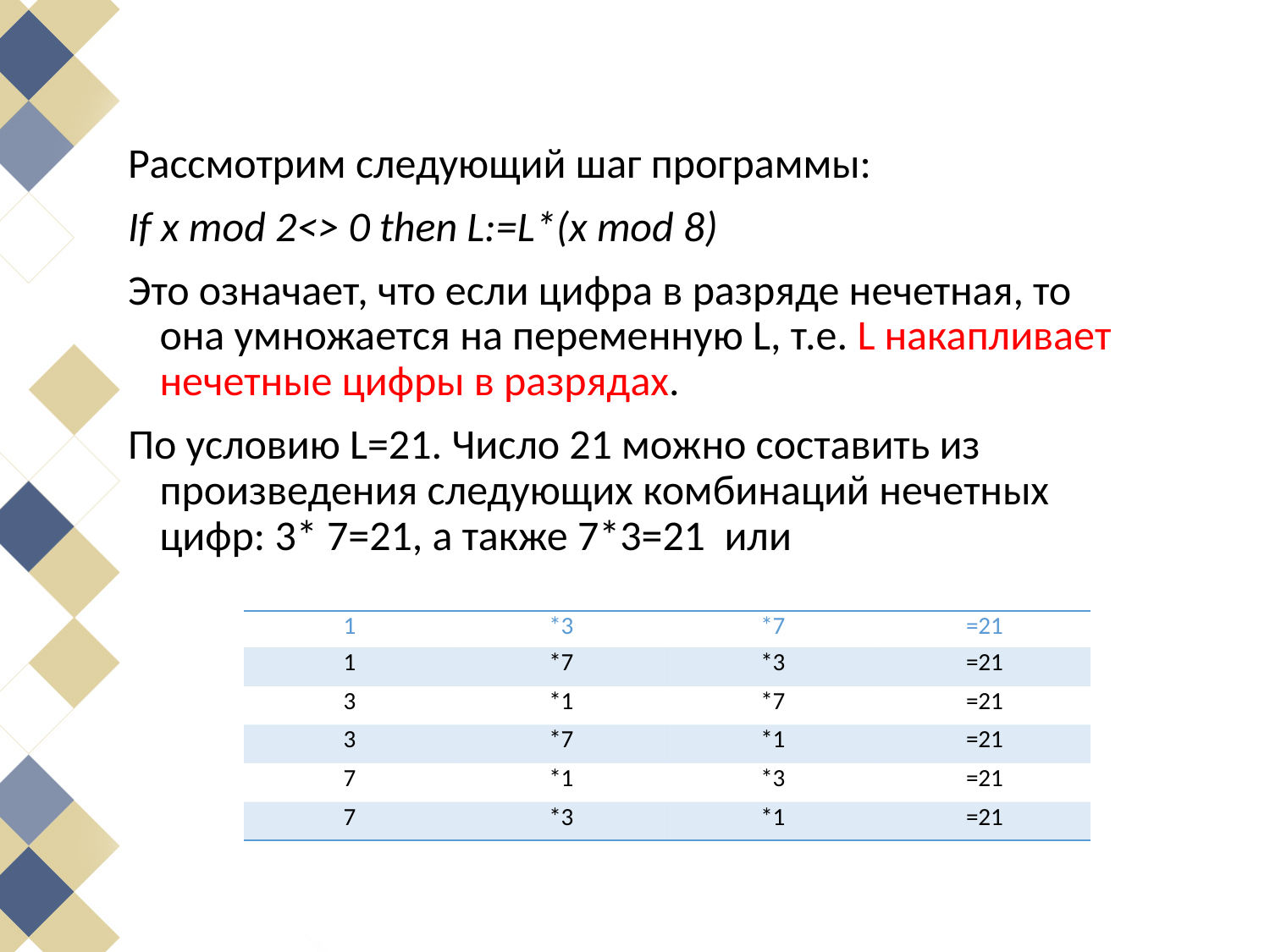

Рассмотрим следующий шаг программы:
If x mod 2<> 0 then L:=L*(x mod 8)
Это означает, что если цифра в разряде нечетная, то она умножается на переменную L, т.е. L накапливает нечетные цифры в разрядах.
По условию L=21. Число 21 можно составить из произведения следующих комбинаций нечетных цифр: 3* 7=21, а также 7*3=21  или

| 1 | \*3 | \*7 | =21 |
| --- | --- | --- | --- |
| 1 | \*7 | \*3 | =21 |
| 3 | \*1 | \*7 | =21 |
| 3 | \*7 | \*1 | =21 |
| 7 | \*1 | \*3 | =21 |
| 7 | \*3 | \*1 | =21 |